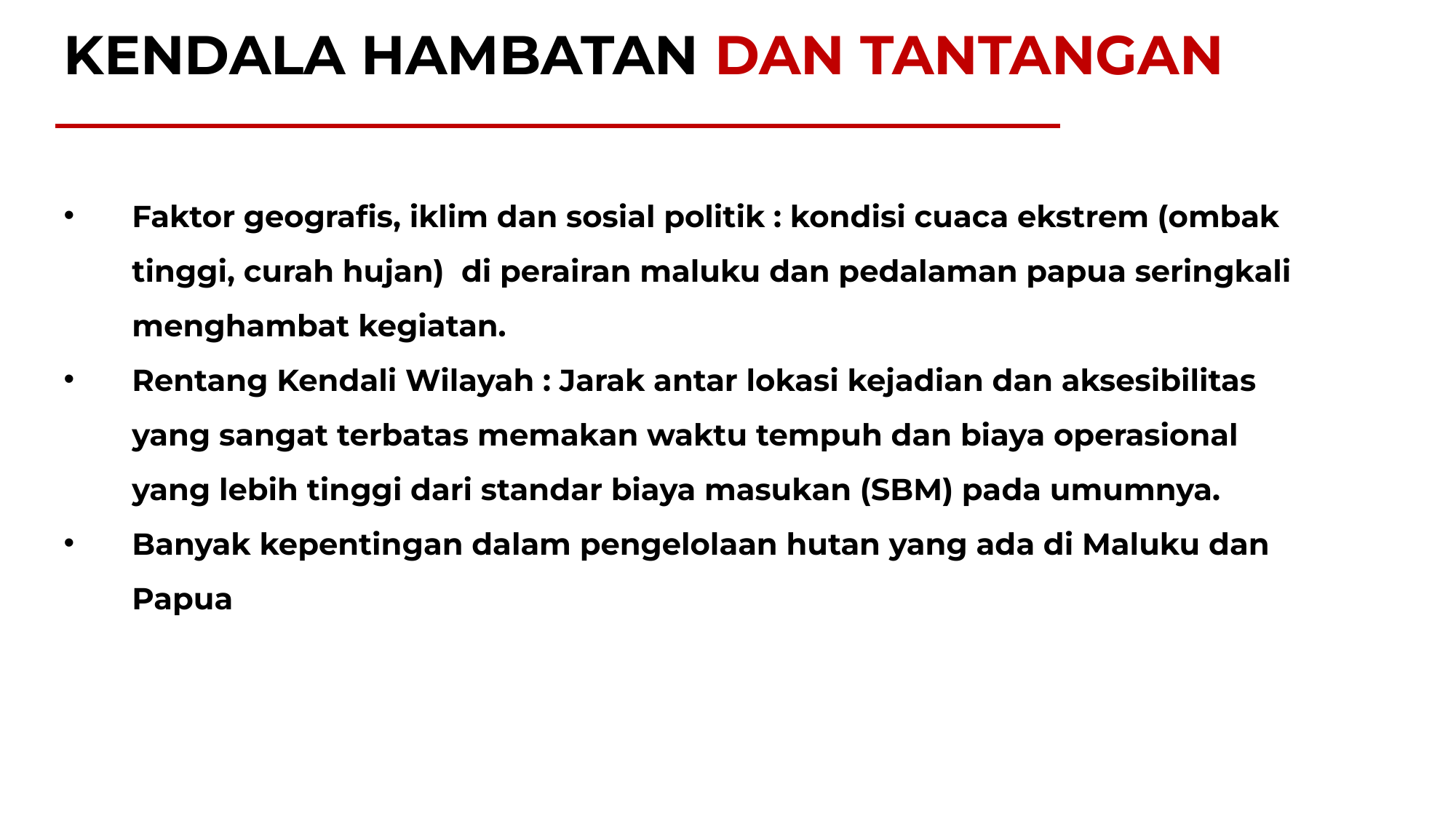

KENDALA HAMBATAN dan TANTANGAN
Faktor geografis, iklim dan sosial politik : kondisi cuaca ekstrem (ombak tinggi, curah hujan)  di perairan maluku dan pedalaman papua seringkali menghambat kegiatan.
Rentang Kendali Wilayah : Jarak antar lokasi kejadian dan aksesibilitas yang sangat terbatas memakan waktu tempuh dan biaya operasional yang lebih tinggi dari standar biaya masukan (SBM) pada umumnya.
Banyak kepentingan dalam pengelolaan hutan yang ada di Maluku dan Papua